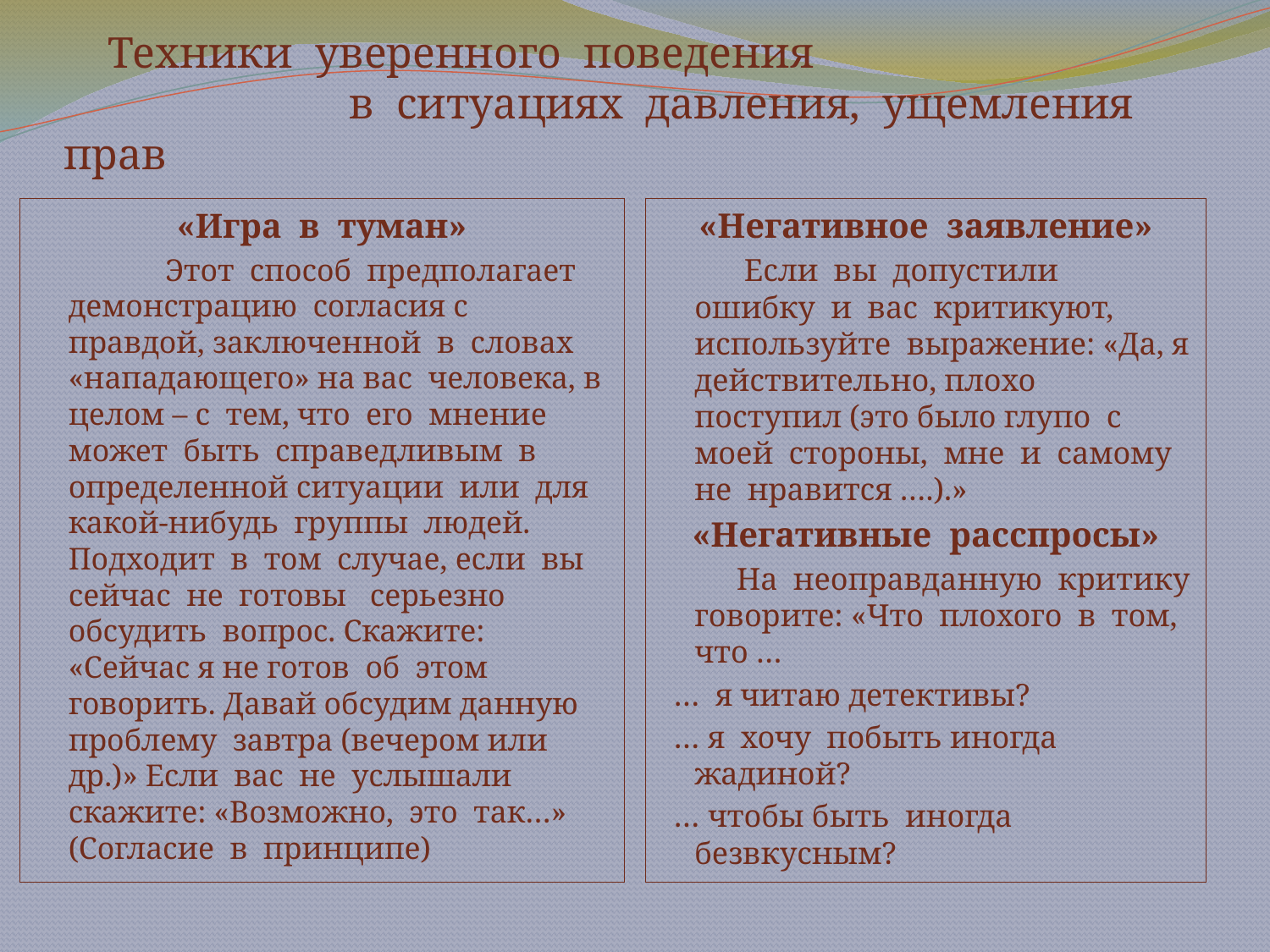

# Техники  уверенного  поведения в  ситуациях  давления,  ущемления  прав
«Игра  в  туман»
                 Этот  способ  предполагает  демонстрацию  согласия с правдой, заключенной  в  словах  «нападающего» на вас  человека, в целом – с  тем, что  его  мнение  может  быть  справедливым  в  определенной ситуации  или  для  какой-нибудь  группы  людей. Подходит  в  том  случае, если  вы  сейчас  не  готовы   серьезно  обсудить  вопрос. Скажите:  «Сейчас я не готов  об  этом  говорить. Давай обсудим данную  проблему  завтра (вечером или др.)» Если  вас  не  услышали  скажите: «Возможно,  это  так…» (Согласие  в  принципе)
«Негативное  заявление»
           Если  вы  допустили  ошибку  и  вас  критикуют, используйте  выражение: «Да, я действительно, плохо  поступил (это было глупо  с  моей  стороны,  мне  и  самому  не  нравится ….).»
«Негативные  расспросы»
          На  неоправданную  критику говорите: «Что  плохого  в  том, что …
  …  я читаю детективы?
  … я  хочу  побыть иногда  жадиной?
  … чтобы быть  иногда  безвкусным?